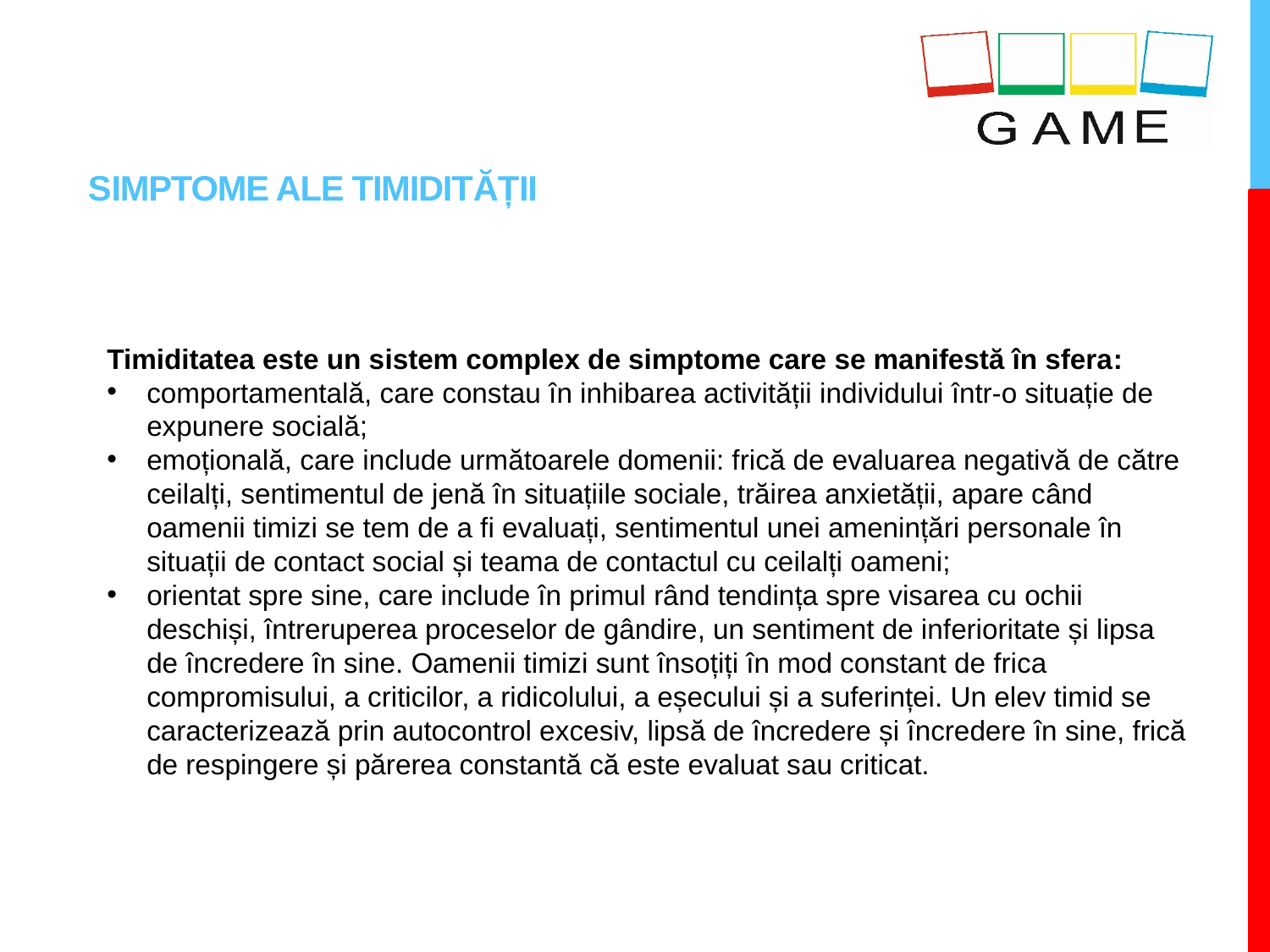

# SIMPTOME ALE TIMIDITĂȚII
Timiditatea este un sistem complex de simptome care se manifestă în sfera:
comportamentală, care constau în inhibarea activității individului într-o situație de expunere socială;
emoțională, care include următoarele domenii: frică de evaluarea negativă de către ceilalți, sentimentul de jenă în situațiile sociale, trăirea anxietății, apare când oamenii timizi se tem de a fi evaluați, sentimentul unei amenințări personale în situații de contact social și teama de contactul cu ceilalți oameni;
orientat spre sine, care include în primul rând tendința spre visarea cu ochii deschiși, întreruperea proceselor de gândire, un sentiment de inferioritate și lipsa de încredere în sine. Oamenii timizi sunt însoțiți în mod constant de frica compromisului, a criticilor, a ridicolului, a eșecului și a suferinței. Un elev timid se caracterizează prin autocontrol excesiv, lipsă de încredere și încredere în sine, frică de respingere și părerea constantă că este evaluat sau criticat.